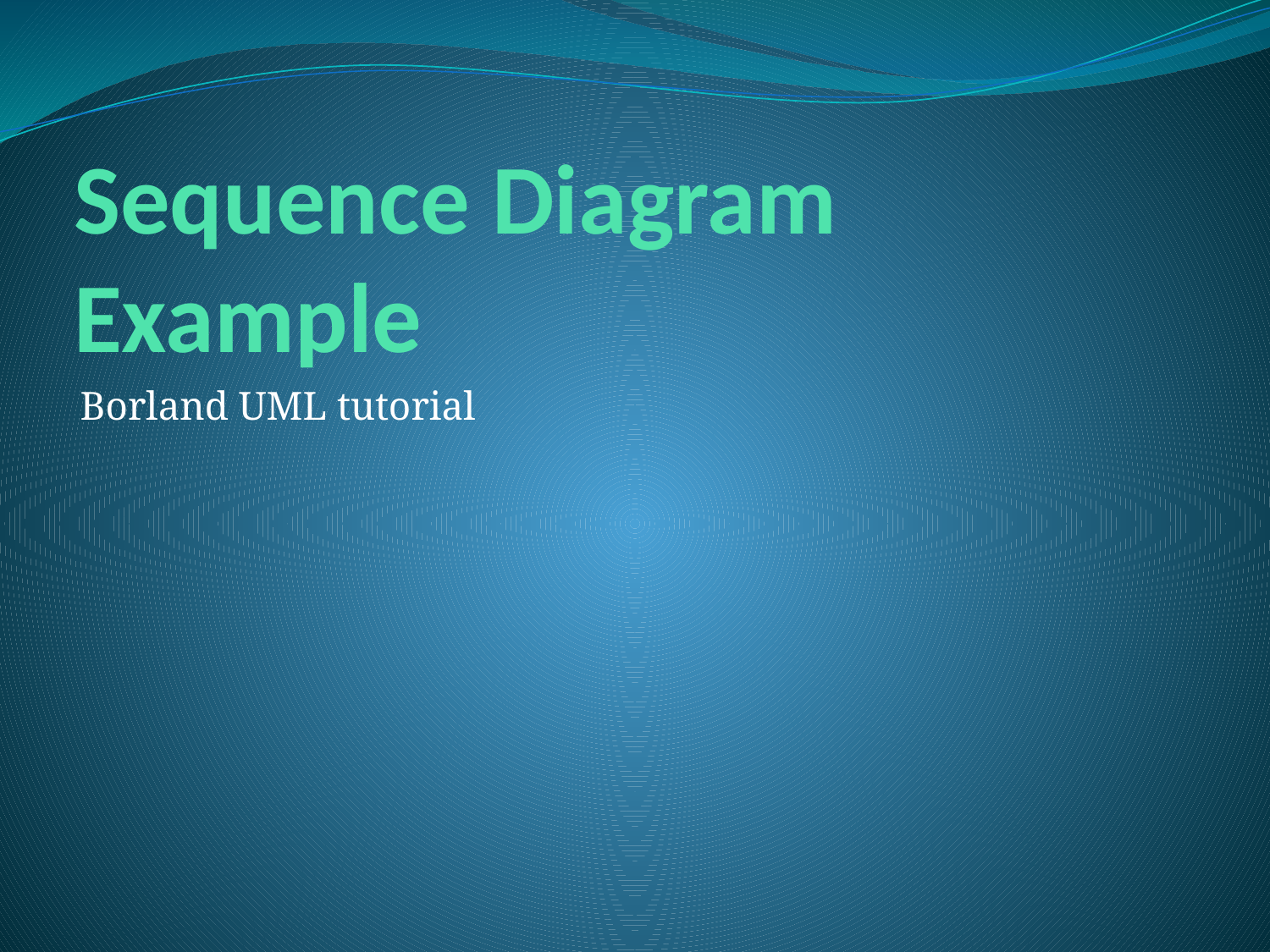

# Sequence Diagram Example
Borland UML tutorial